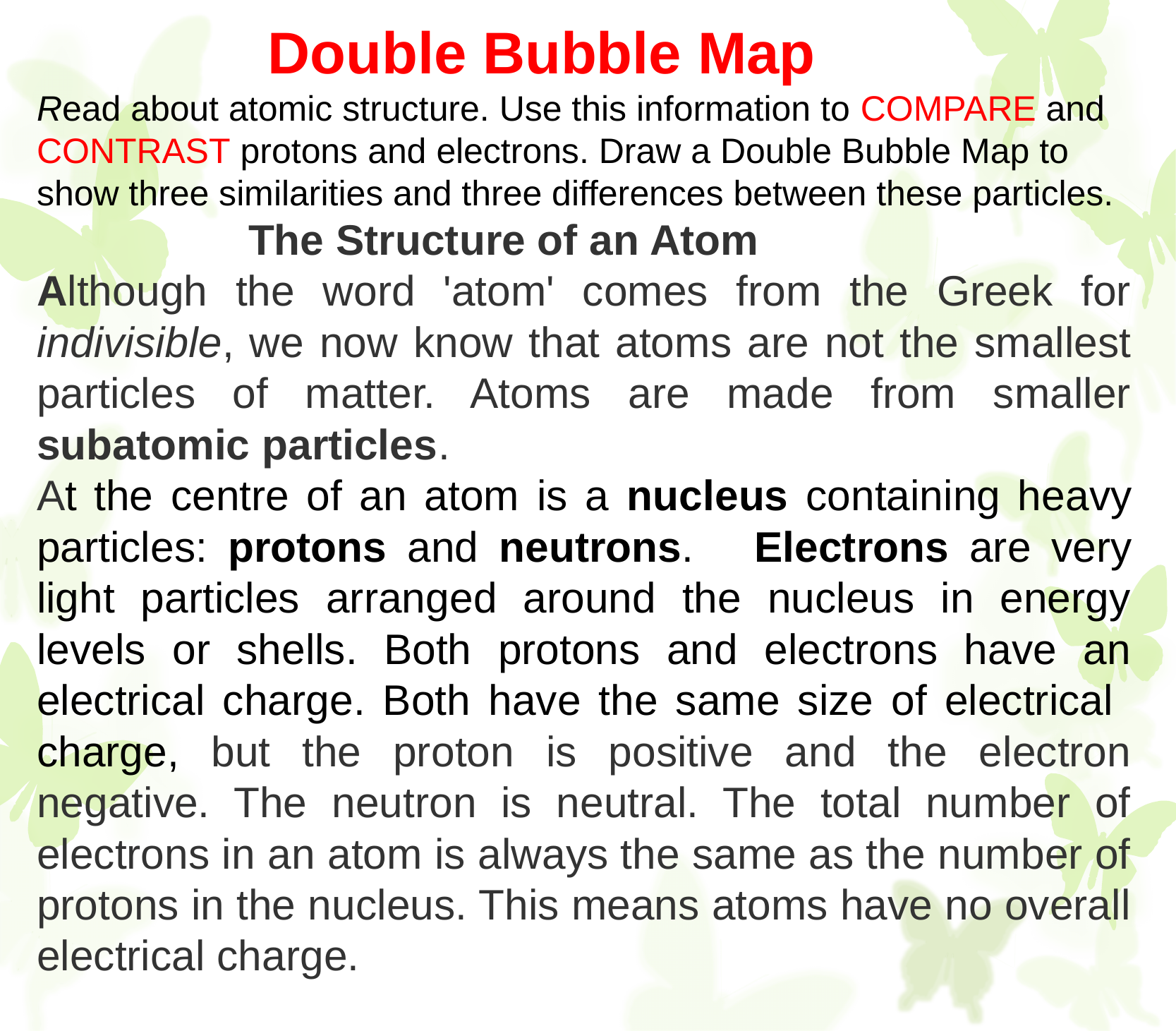

Double Bubble Map
Read about atomic structure. Use this information to COMPARE and CONTRAST protons and electrons. Draw a Double Bubble Map to show three similarities and three  differences between these particles.
 		The Structure of an Atom
Although the word 'atom' comes from the Greek for indivisible, we now know that atoms are not the smallest particles of matter. Atoms are made from smaller subatomic particles.
At the centre of an atom is a nucleus containing heavy particles: protons and neutrons.   Electrons are very light particles arranged around the nucleus in energy levels or shells. Both protons and electrons have an electrical charge. Both have the same size of electrical  charge, but the proton is positive and the electron negative. The neutron is neutral. The total number of electrons in an atom is always the same as the number of protons in the nucleus. This means atoms have no overall electrical charge.